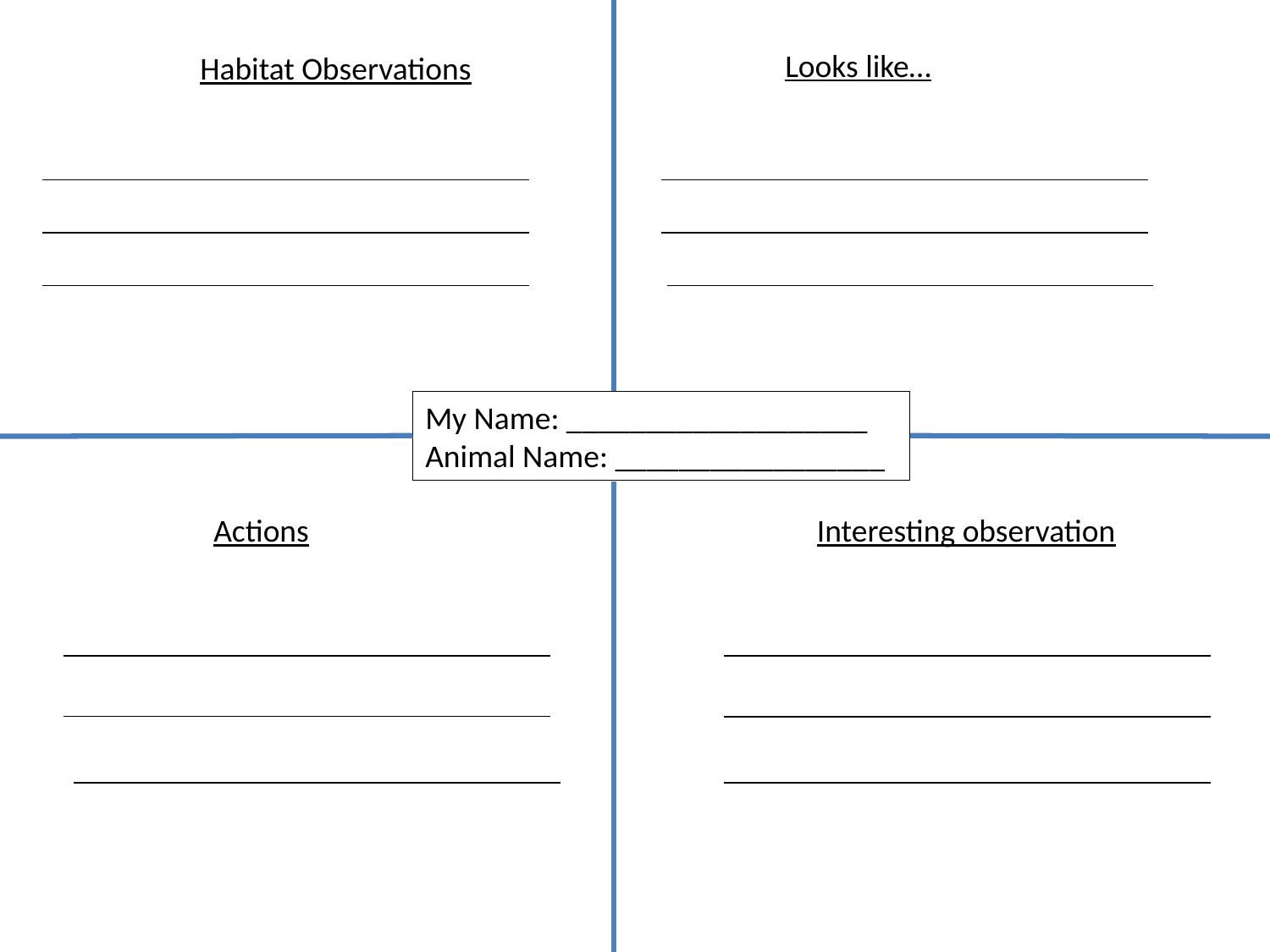

Looks like…
Habitat Observations
My Name: ___________________
Animal Name: _________________
Actions
Interesting observation